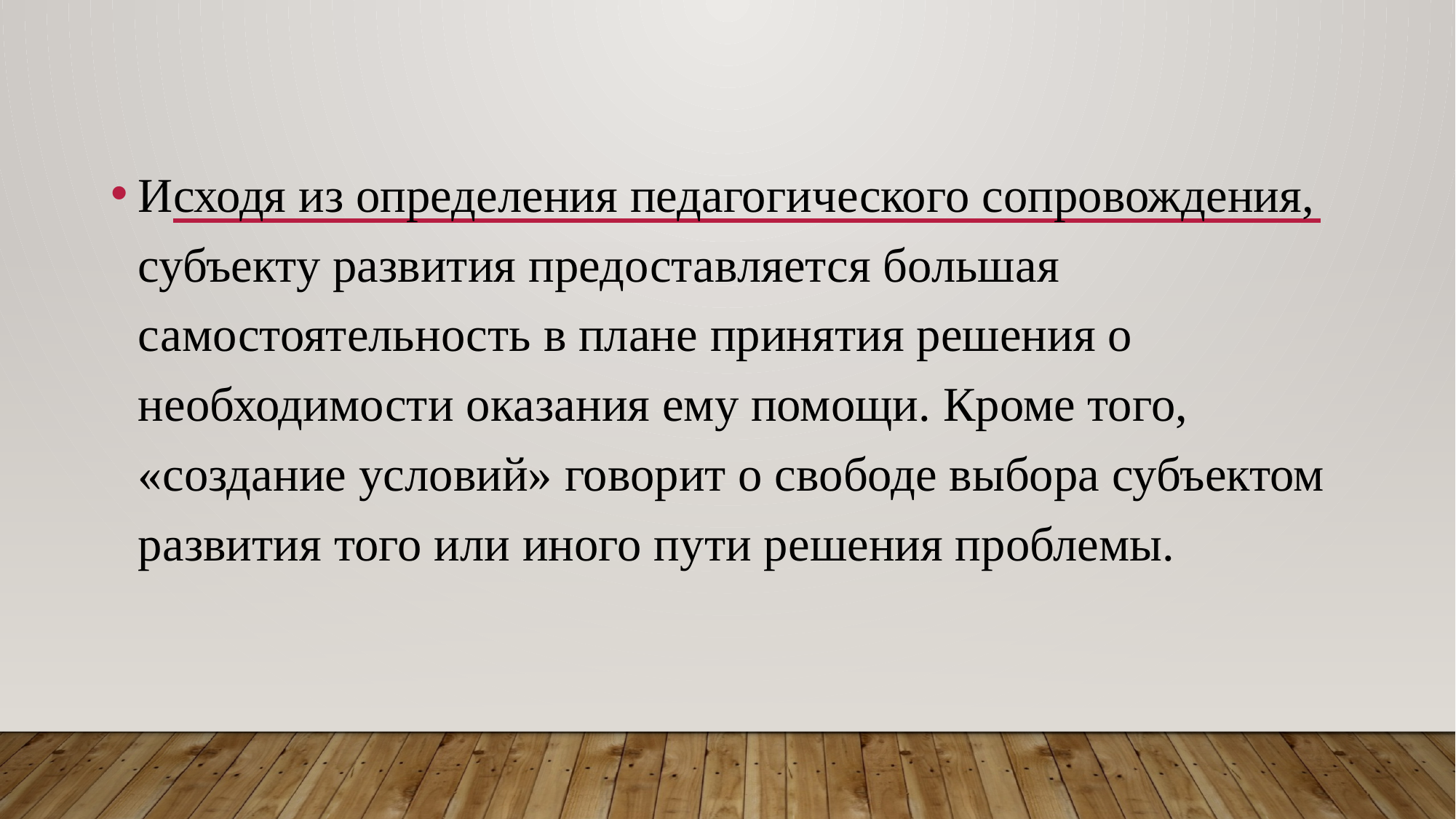

Исходя из определения педагогического сопровождения, субъекту развития предоставляется большая самостоятельность в плане принятия решения о необходимости оказания ему помощи. Кроме того, «создание условий» говорит о свободе выбора субъектом развития того или иного пути решения проблемы.